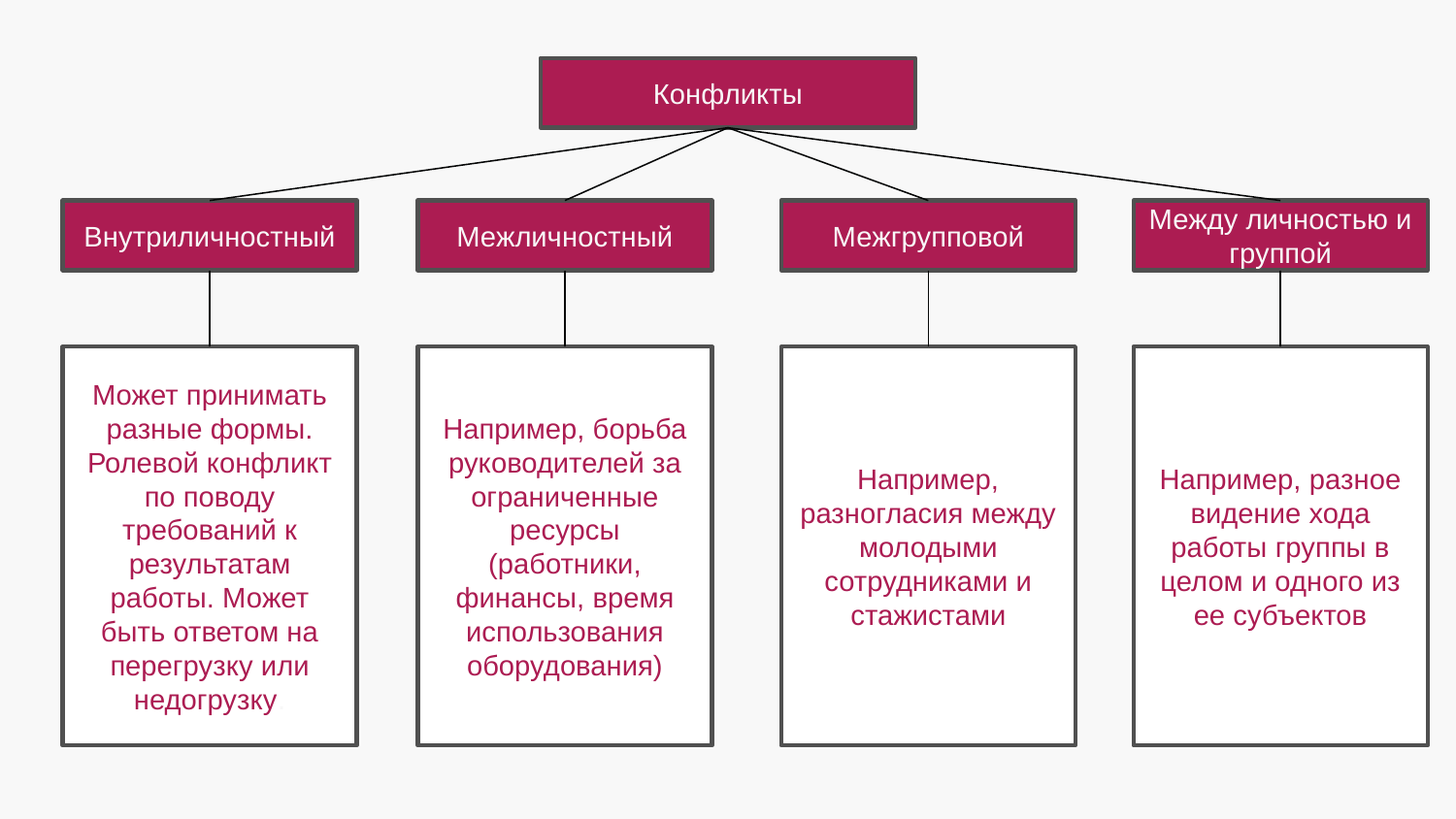

Конфликты
Внутриличностный
Межгрупповой
Между личностью и группой
Межличностный
Может принимать разные формы.
Ролевой конфликт по поводу требований к результатам работы. Может быть ответом на перегрузку или недогрузку.
Например, разногласия между молодыми сотрудниками и стажистами
Например, борьба руководителей за ограниченные ресурсы (работники, финансы, время использования оборудования)
Например, разное видение хода работы группы в целом и одного из ее субъектов